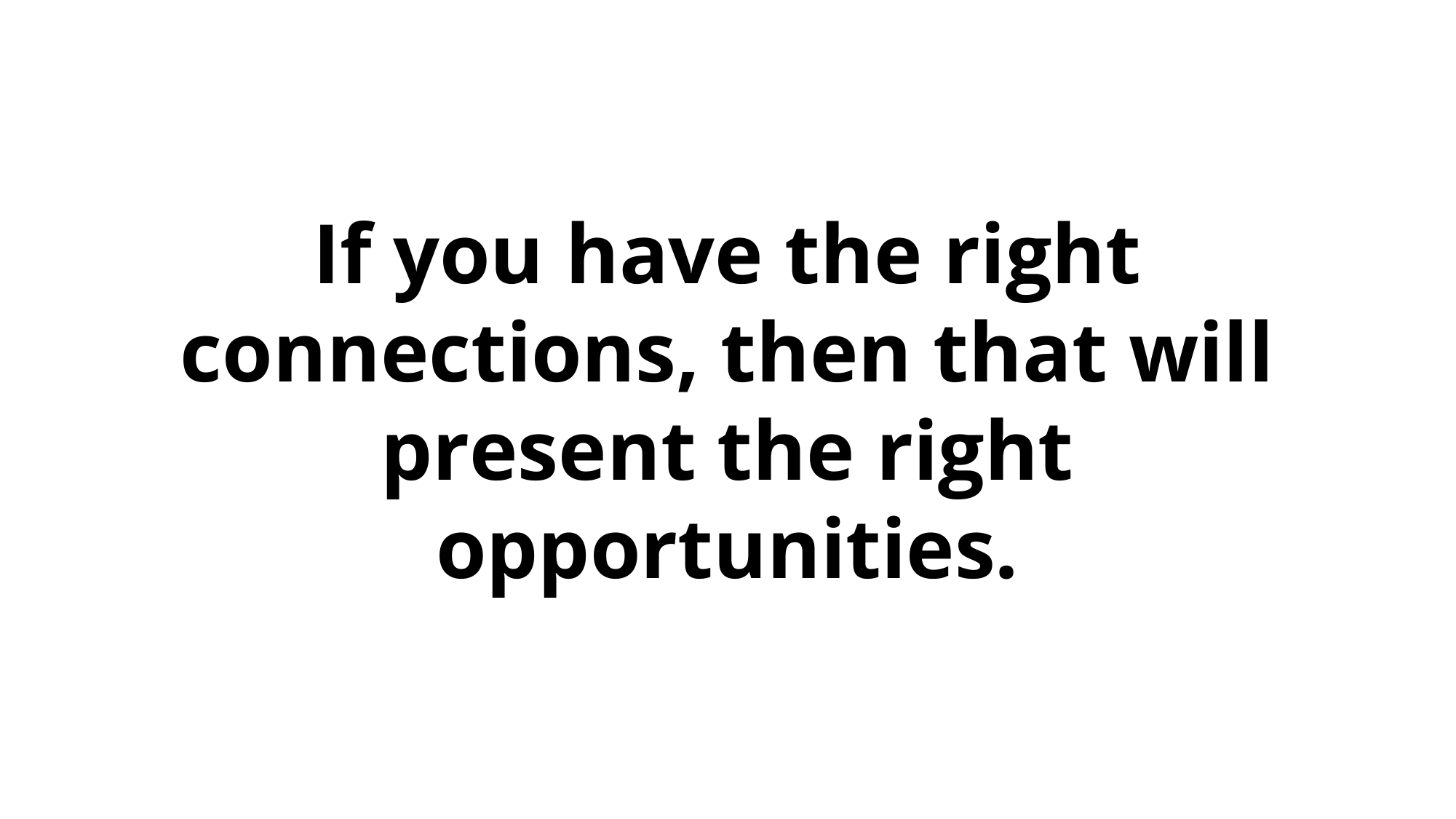

If you have the right connections, then that will present the right opportunities.